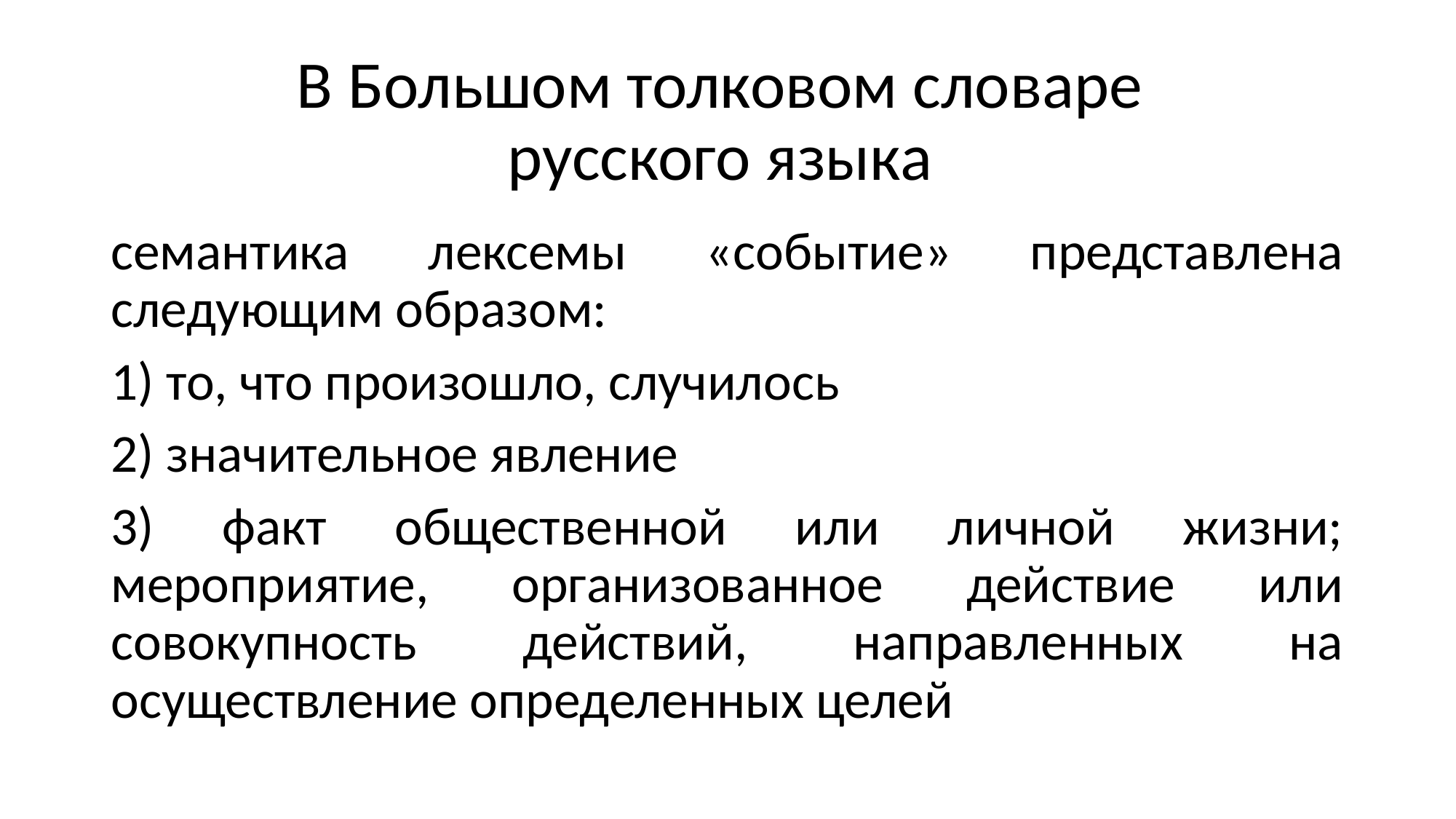

# В Большом толковом словаре русского языка
семантика лексемы «событие» представлена следующим образом:
1) то, что произошло, случилось
2) значительное явление
3) факт общественной или личной жизни; мероприятие, организованное действие или совокупность действий, направленных на осуществление определенных целей